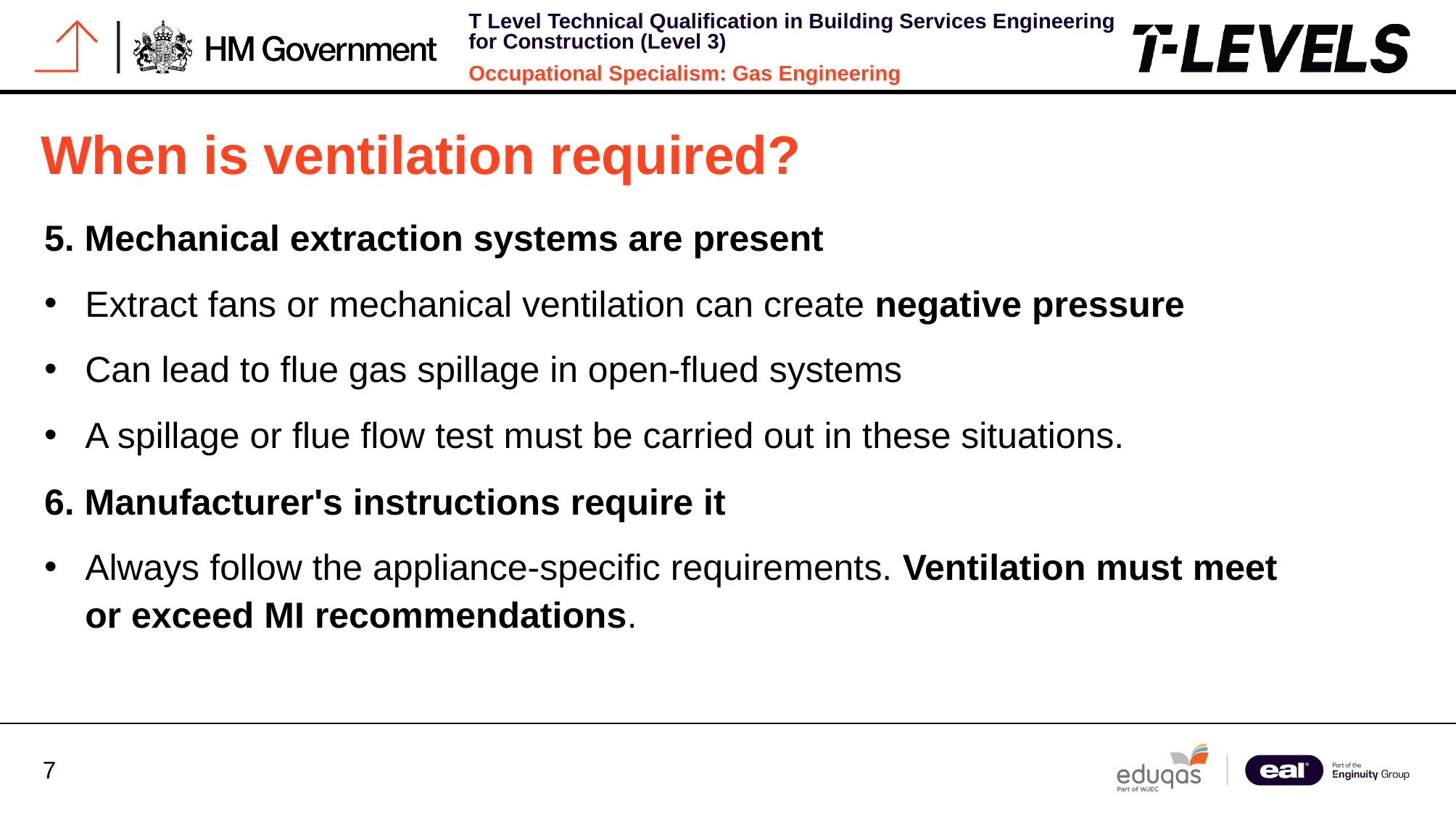

# When is ventilation required?
5. Mechanical extraction systems are present
Extract fans or mechanical ventilation can create negative pressure
Can lead to flue gas spillage in open-flued systems
A spillage or flue flow test must be carried out in these situations.
6. Manufacturer's instructions require it
Always follow the appliance-specific requirements. Ventilation must meet or exceed MI recommendations.